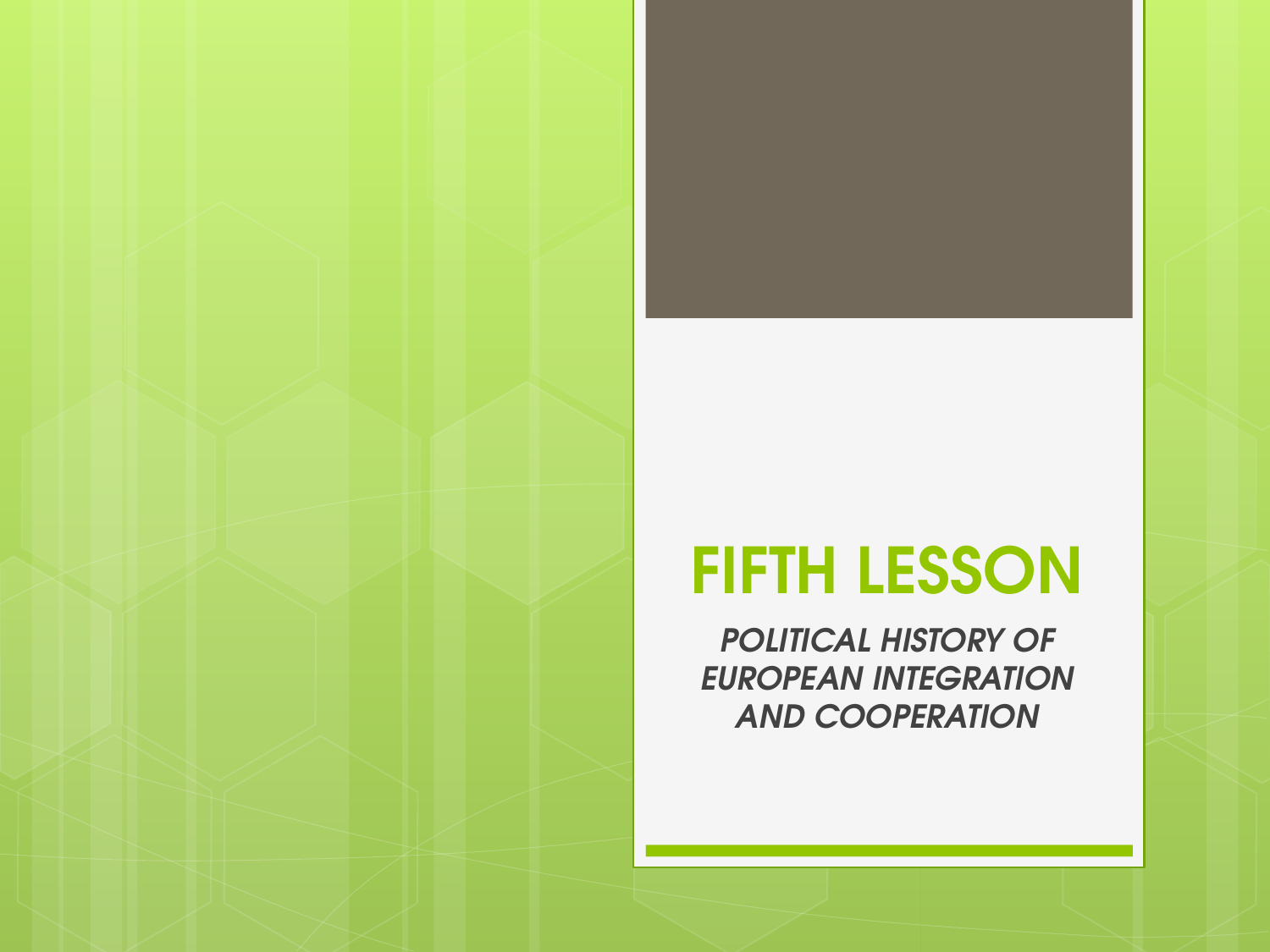

# FIFTH LESSON
POLITICAL HISTORY OF EUROPEAN INTEGRATION AND COOPERATION